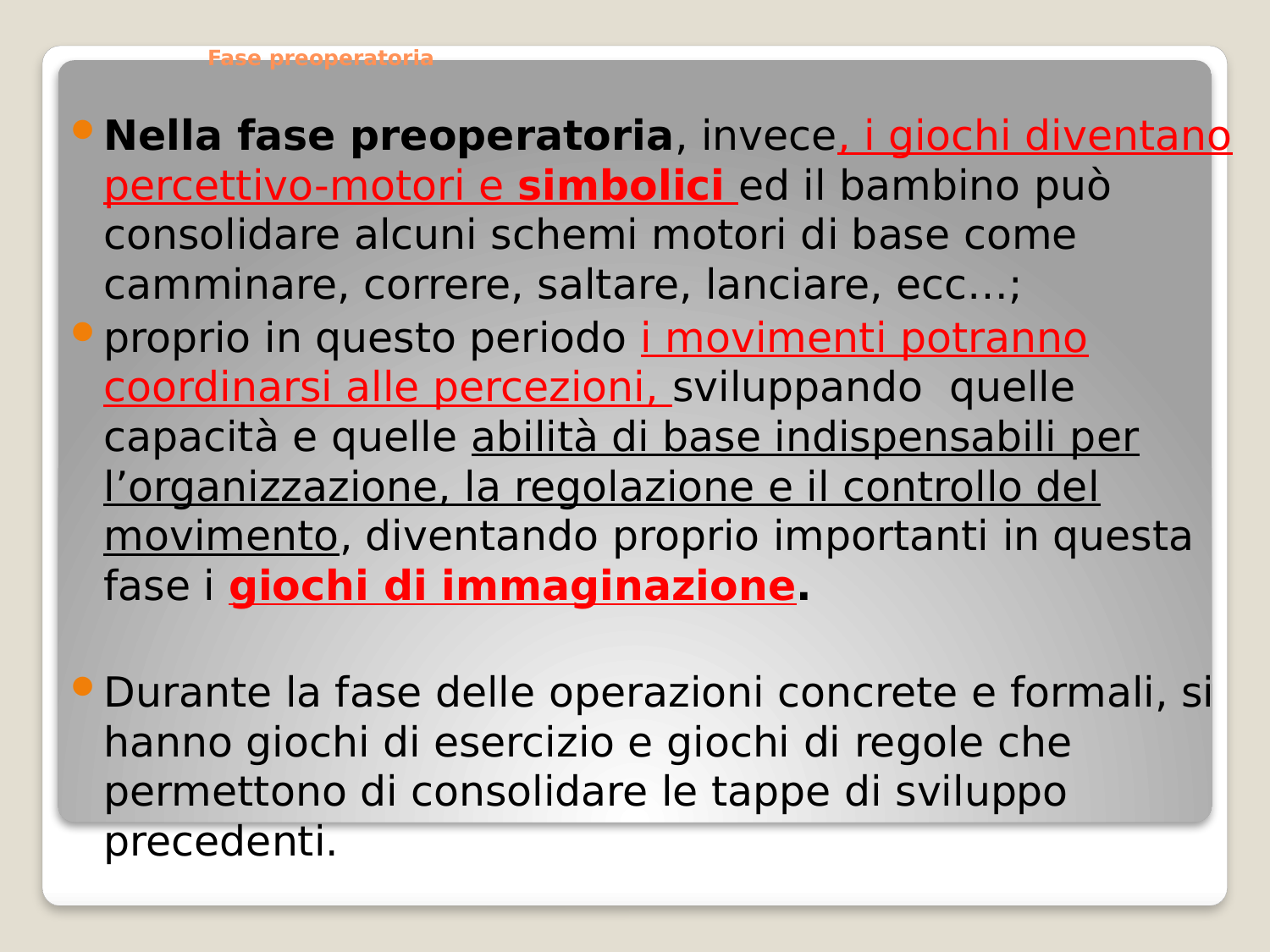

# Fase preoperatoria
Nella fase preoperatoria, invece, i giochi diventano percettivo-motori e simbolici ed il bambino può consolidare alcuni schemi motori di base come camminare, correre, saltare, lanciare, ecc…;
proprio in questo periodo i movimenti potranno coordinarsi alle percezioni, sviluppando  quelle capacità e quelle abilità di base indispensabili per l’organizzazione, la regolazione e il controllo del movimento, diventando proprio importanti in questa fase i giochi di immaginazione.

Durante la fase delle operazioni concrete e formali, si hanno giochi di esercizio e giochi di regole che permettono di consolidare le tappe di sviluppo precedenti.